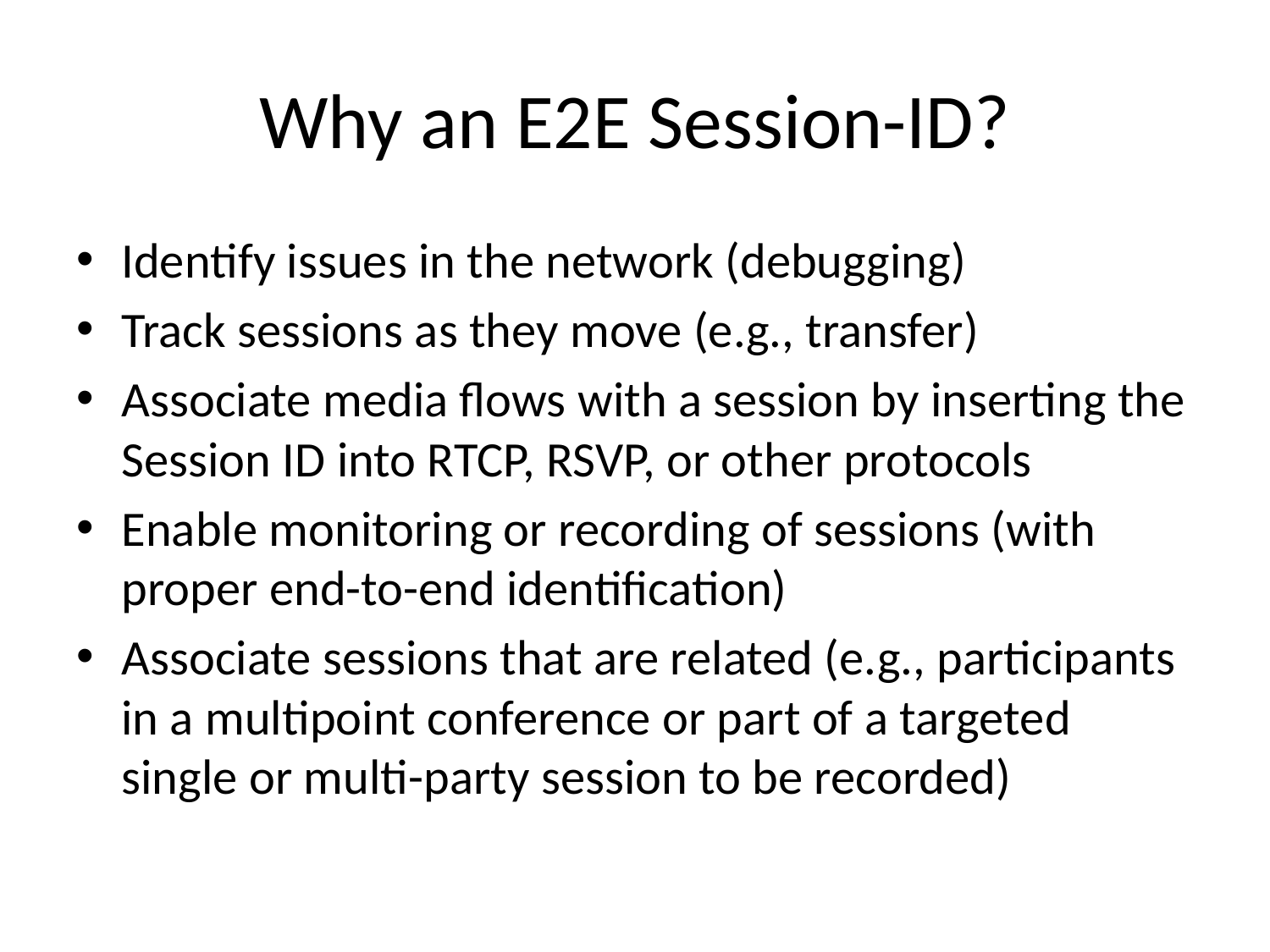

# Why an E2E Session-ID?
Identify issues in the network (debugging)
Track sessions as they move (e.g., transfer)
Associate media flows with a session by inserting the Session ID into RTCP, RSVP, or other protocols
Enable monitoring or recording of sessions (with proper end-to-end identification)
Associate sessions that are related (e.g., participants in a multipoint conference or part of a targeted single or multi-party session to be recorded)